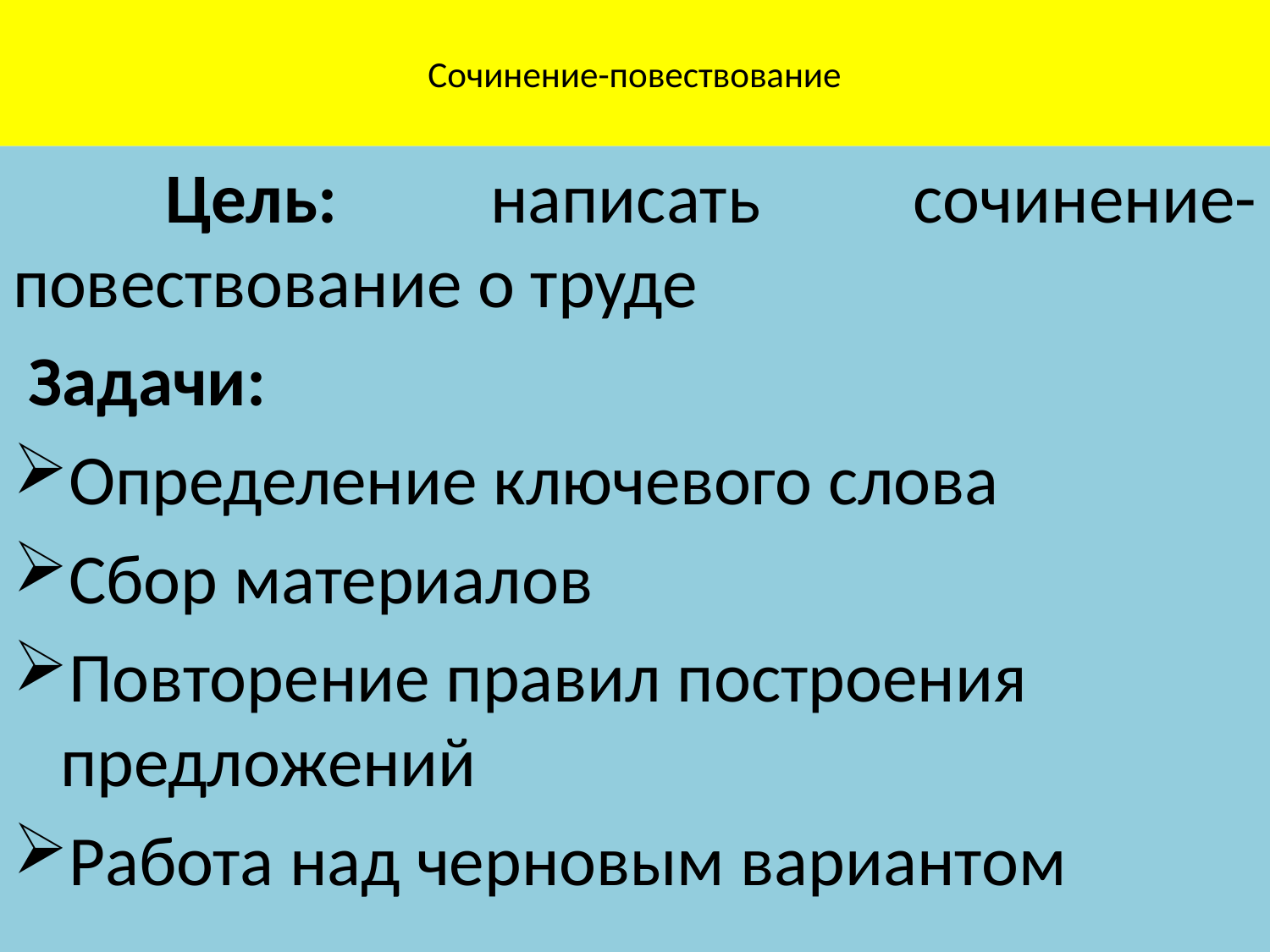

# Сочинение-повествование
 Цель: написать сочинение-повествование о труде
 Задачи:
Определение ключевого слова
Сбор материалов
Повторение правил построения предложений
Работа над черновым вариантом